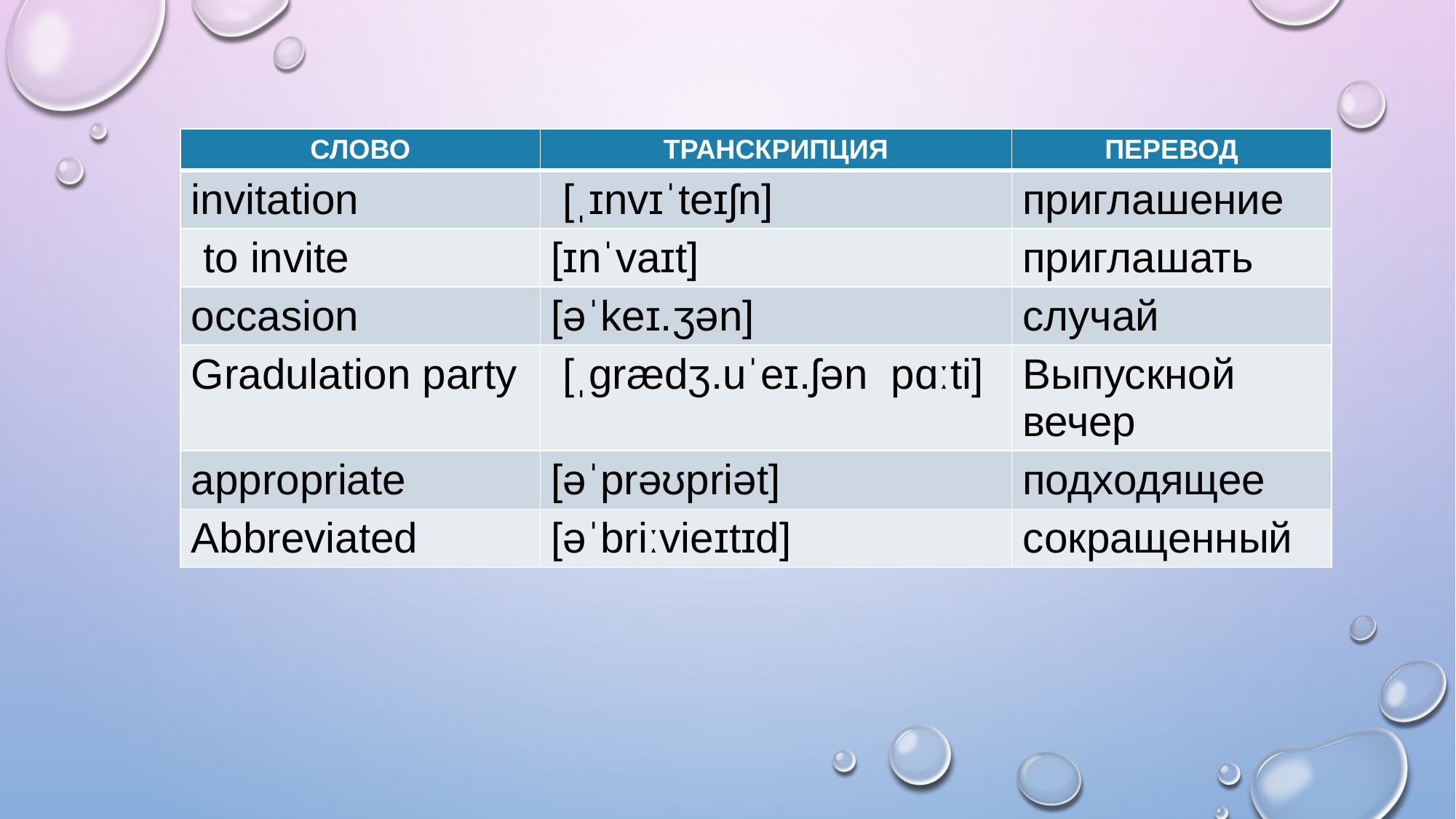

| CЛОВО | ТРАНСКРИПЦИЯ | ПЕРЕВОД |
| --- | --- | --- |
| invitation | [ˌɪnvɪˈteɪʃn] | приглашение |
| to invite | [ɪnˈvaɪt] | приглашать |
| occasion | [əˈkeɪ.ʒən] | случай |
| Gradulation party | [ˌɡrædʒ.uˈeɪ.ʃən pɑːti] | Выпускной вечер |
| appropriate | [əˈprəʊpriət] | подходящее |
| Abbreviated | [əˈbriːvieɪtɪd] | сокращенный |